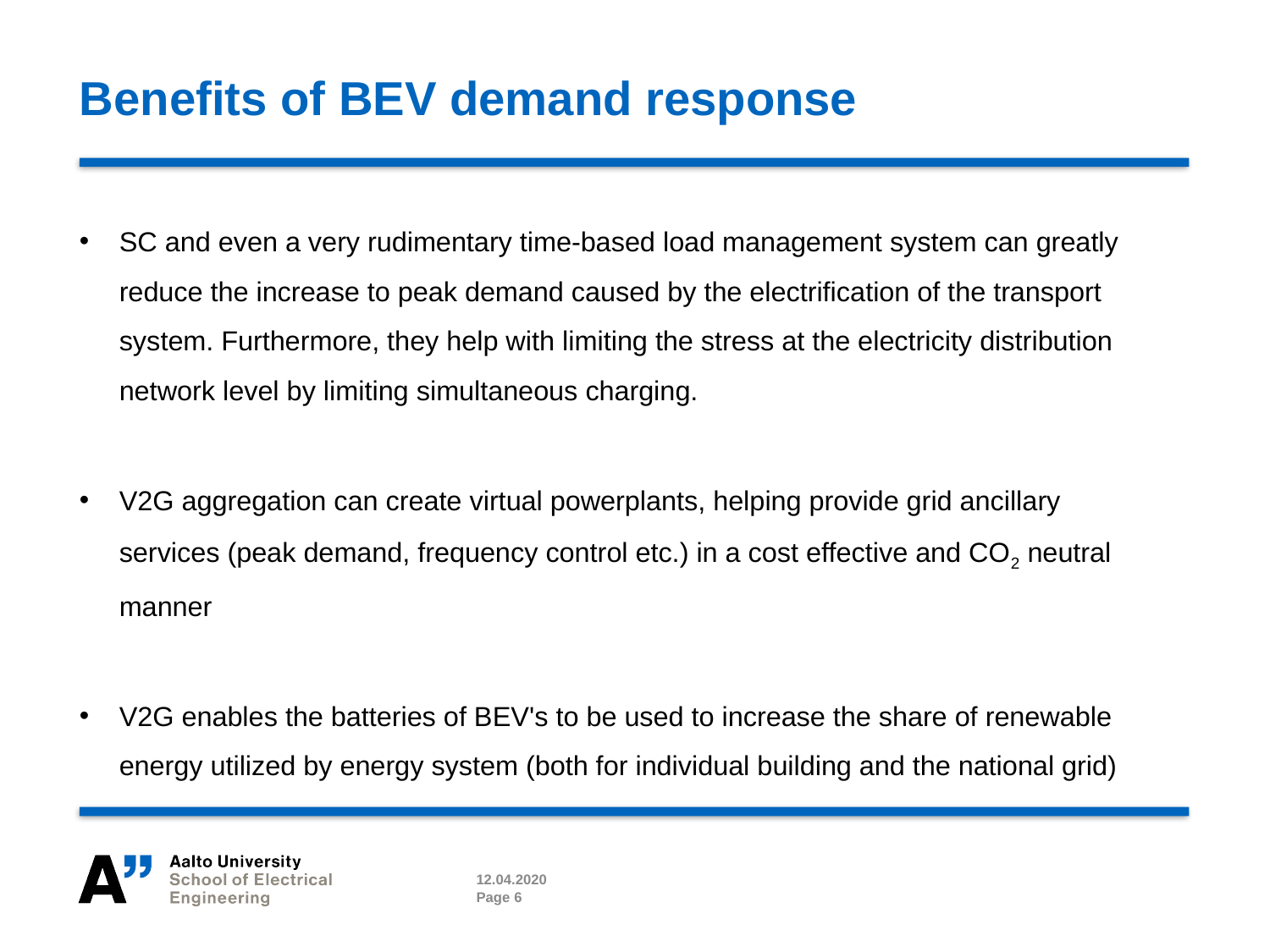

# Benefits of BEV demand response
SC and even a very rudimentary time-based load management system can greatly reduce the increase to peak demand caused by the electrification of the transport system. Furthermore, they help with limiting the stress at the electricity distribution network level by limiting simultaneous charging.

V2G aggregation can create virtual powerplants, helping provide grid ancillary services (peak demand, frequency control etc.) in a cost effective and CO2 neutral manner

V2G enables the batteries of BEV's to be used to increase the share of renewable energy utilized by energy system (both for individual building and the national grid)

12.04.2020
Page 6